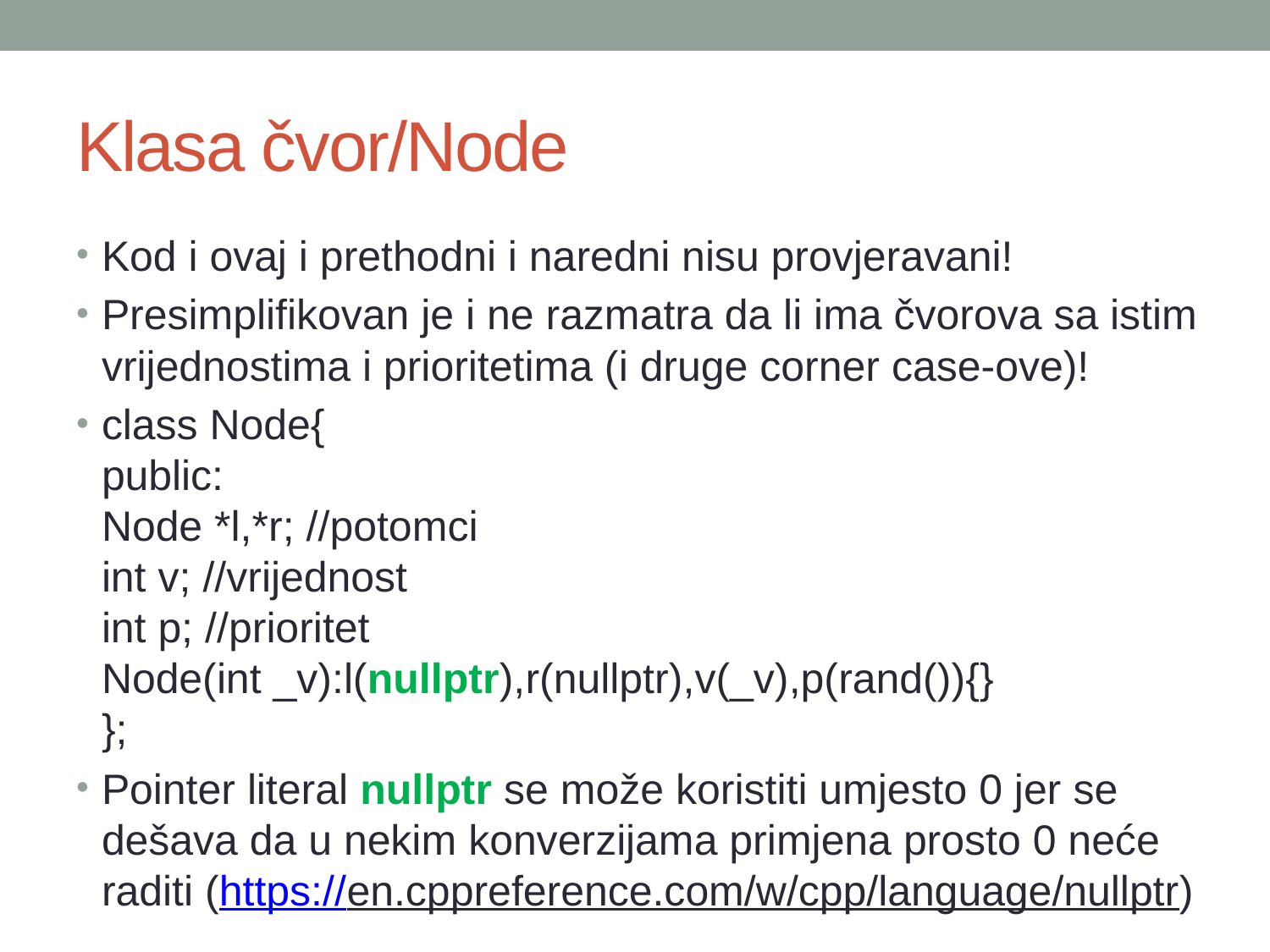

# Klasa čvor/Node
Kod i ovaj i prethodni i naredni nisu provjeravani!
Presimplifikovan je i ne razmatra da li ima čvorova sa istim vrijednostima i prioritetima (i druge corner case-ove)!
class Node{
public:
Node *l,*r; //potomci
int v; //vrijednost
int p; //prioritet
Node(int _v):l(nullptr),r(nullptr),v(_v),p(rand()){}
};
Pointer literal nullptr se može koristiti umjesto 0 jer se dešava da u nekim konverzijama primjena prosto 0 neće raditi (https://en.cppreference.com/w/cpp/language/nullptr)